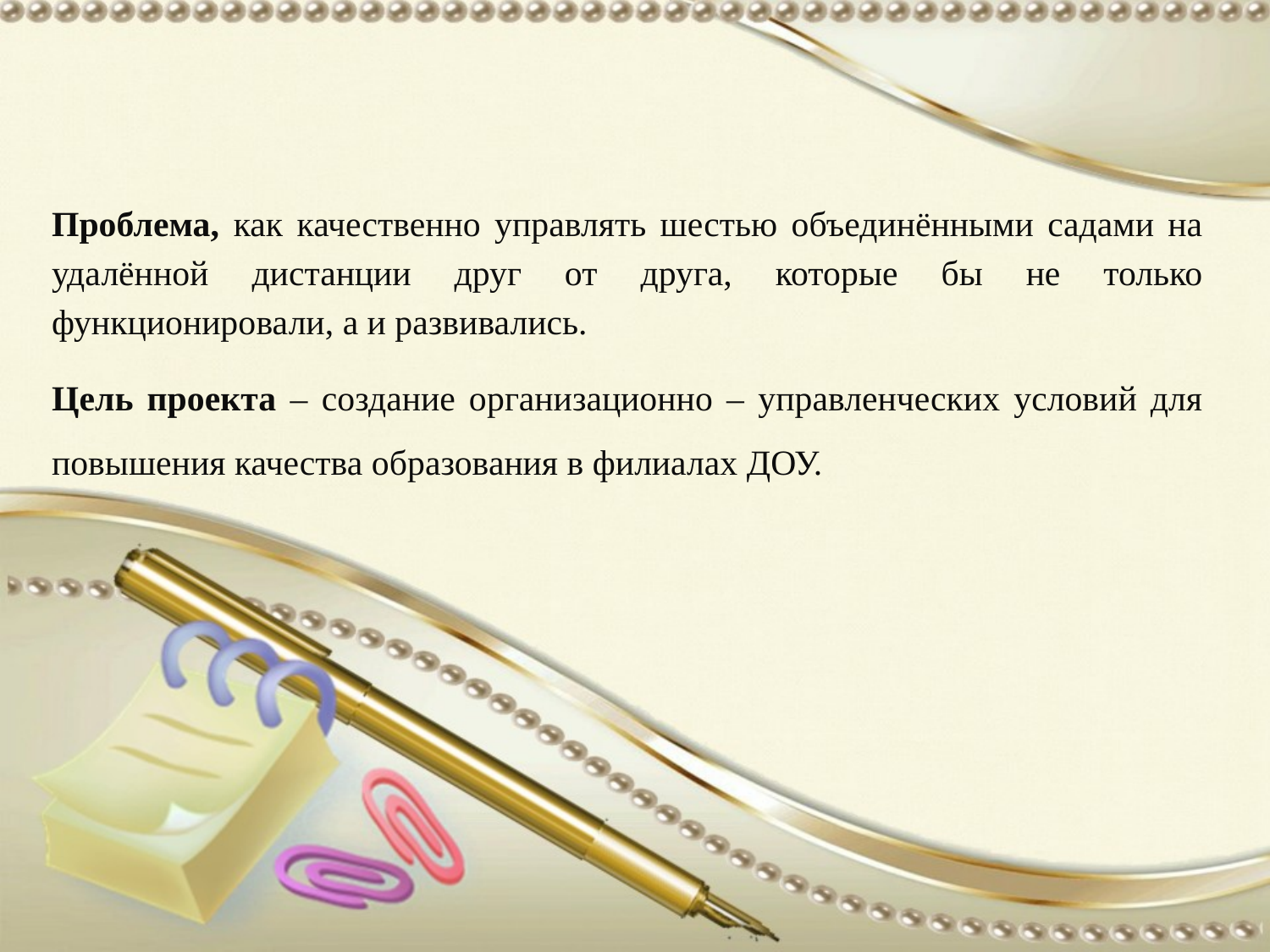

Проблема, как качественно управлять шестью объединёнными садами на удалённой дистанции друг от друга, которые бы не только функционировали, а и развивались.
Цель проекта – создание организационно – управленческих условий для повышения качества образования в филиалах ДОУ.